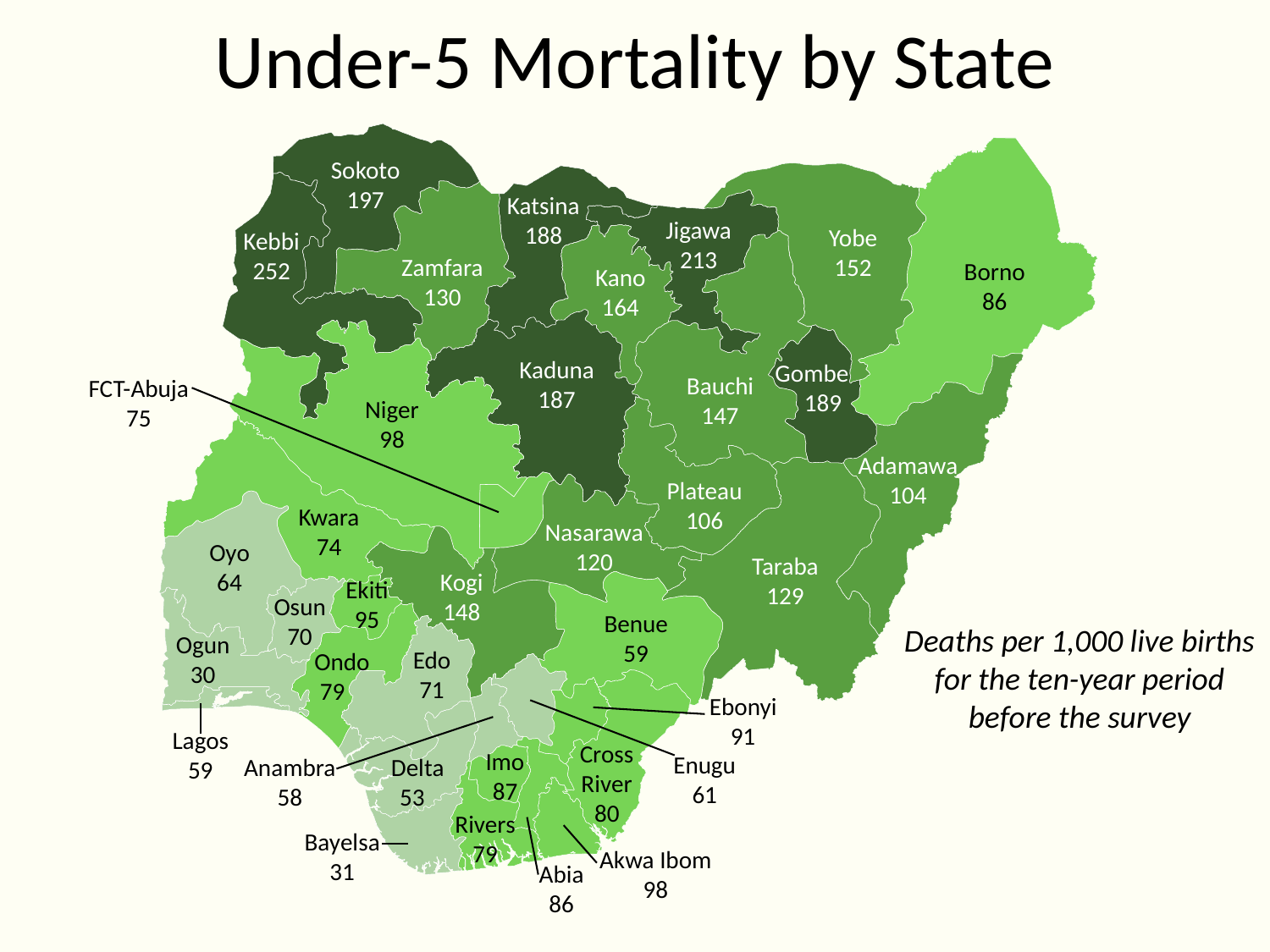

# Under-5 Mortality by State

Sokoto
197

Katsina
188

Jigawa
213
Yobe
152
Kebbi
252

Zamfara
130
Borno
86
Kano
164

Kaduna
187
Gombe
    189

Bauchi
147
FCT-Abuja
75
Niger
98

Adamawa
104

Plateau
106

Kwara
74
Nasarawa
120

Oyo
64
Taraba
129
Kogi
148
Ekiti
95

Osun
70

Benue
59

Deaths per 1,000 live births for the ten-year period before the survey

Ogun
30
Edo
71
Ondo
 79

Ebonyi
91

Lagos
59
Cross
River
80

 Imo
 87
Enugu
61

Anambra
58
  Delta
53

Rivers
79
Bayelsa
31
Akwa Ibom
98
Abia
86